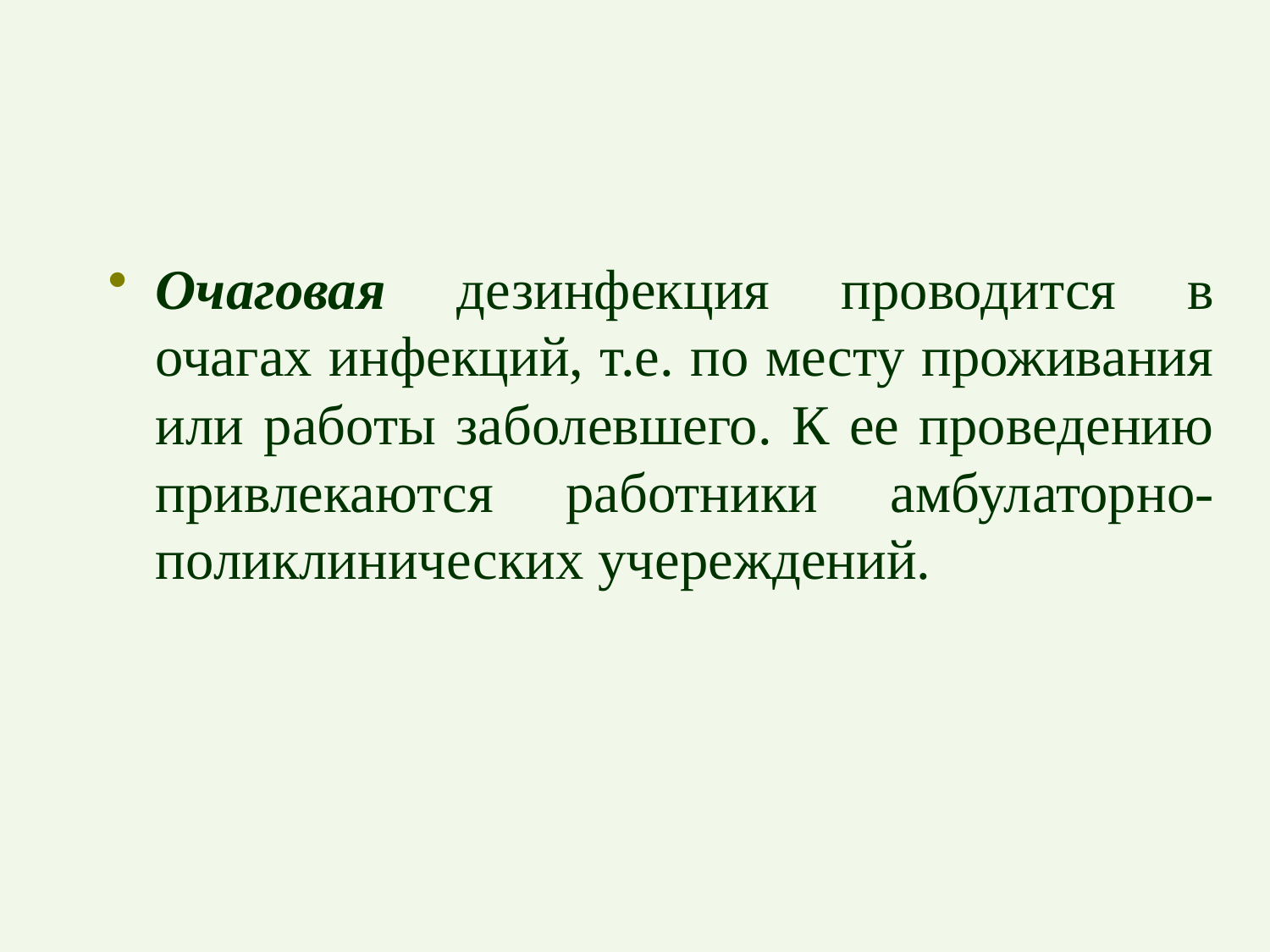

Очаговая дезинфекция проводится в очагах инфекций, т.е. по месту проживания или работы заболевшего. К ее проведению привлекаются работники амбулаторно-поликлинических учереждений.